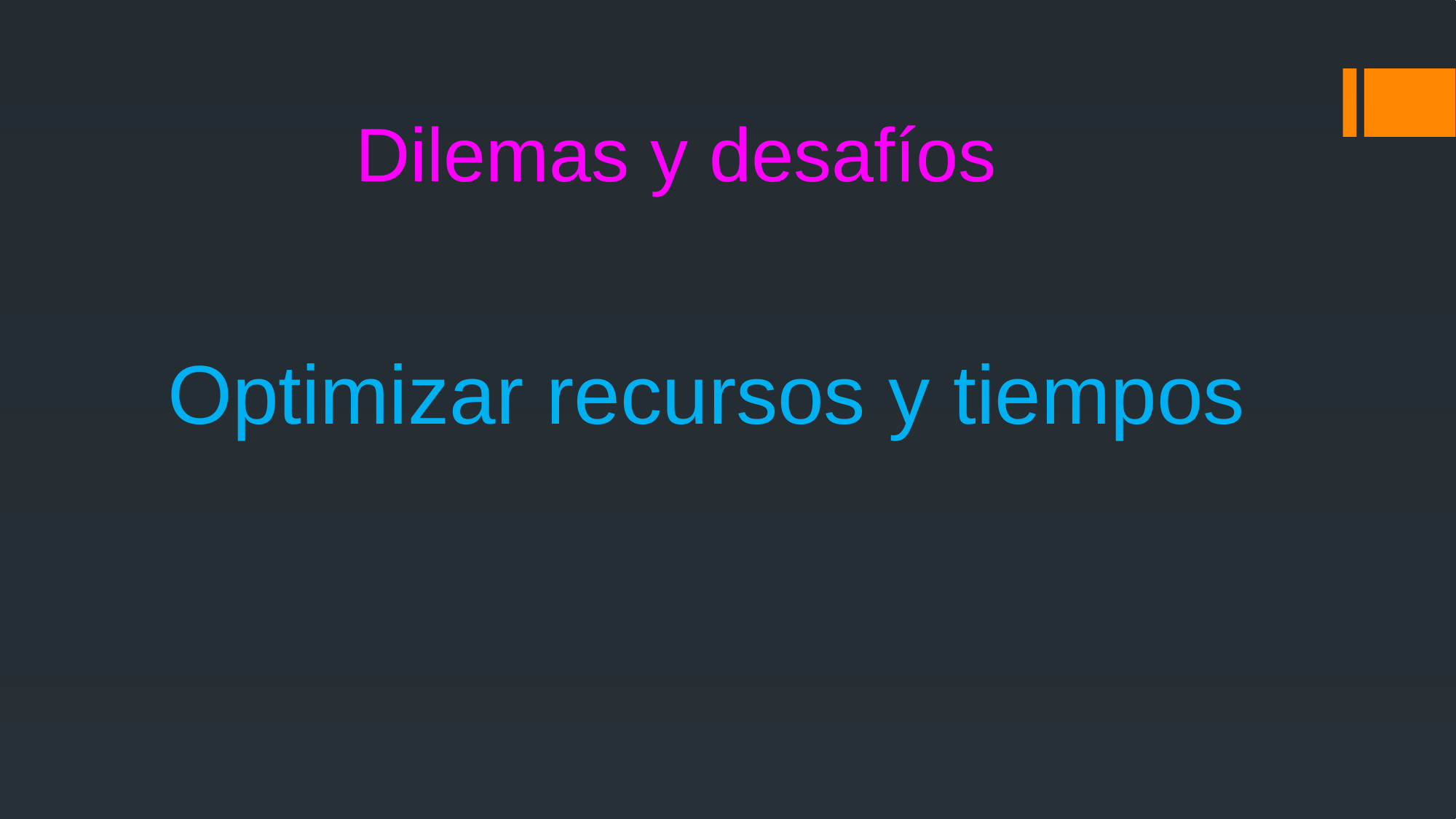

# Dilemas y desafíos

Optimizar recursos y tiempos